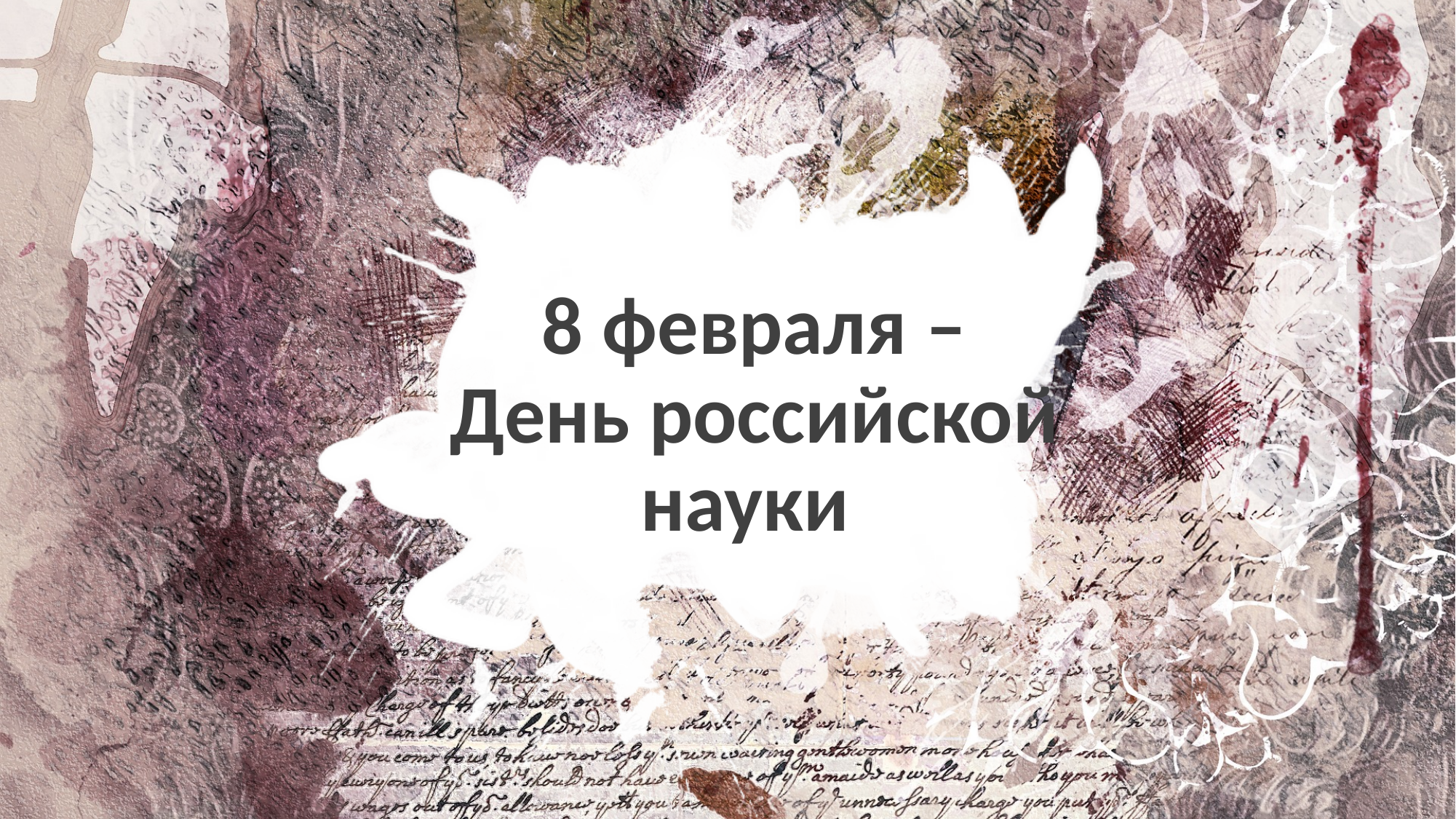

# 8 февраля – День российской науки